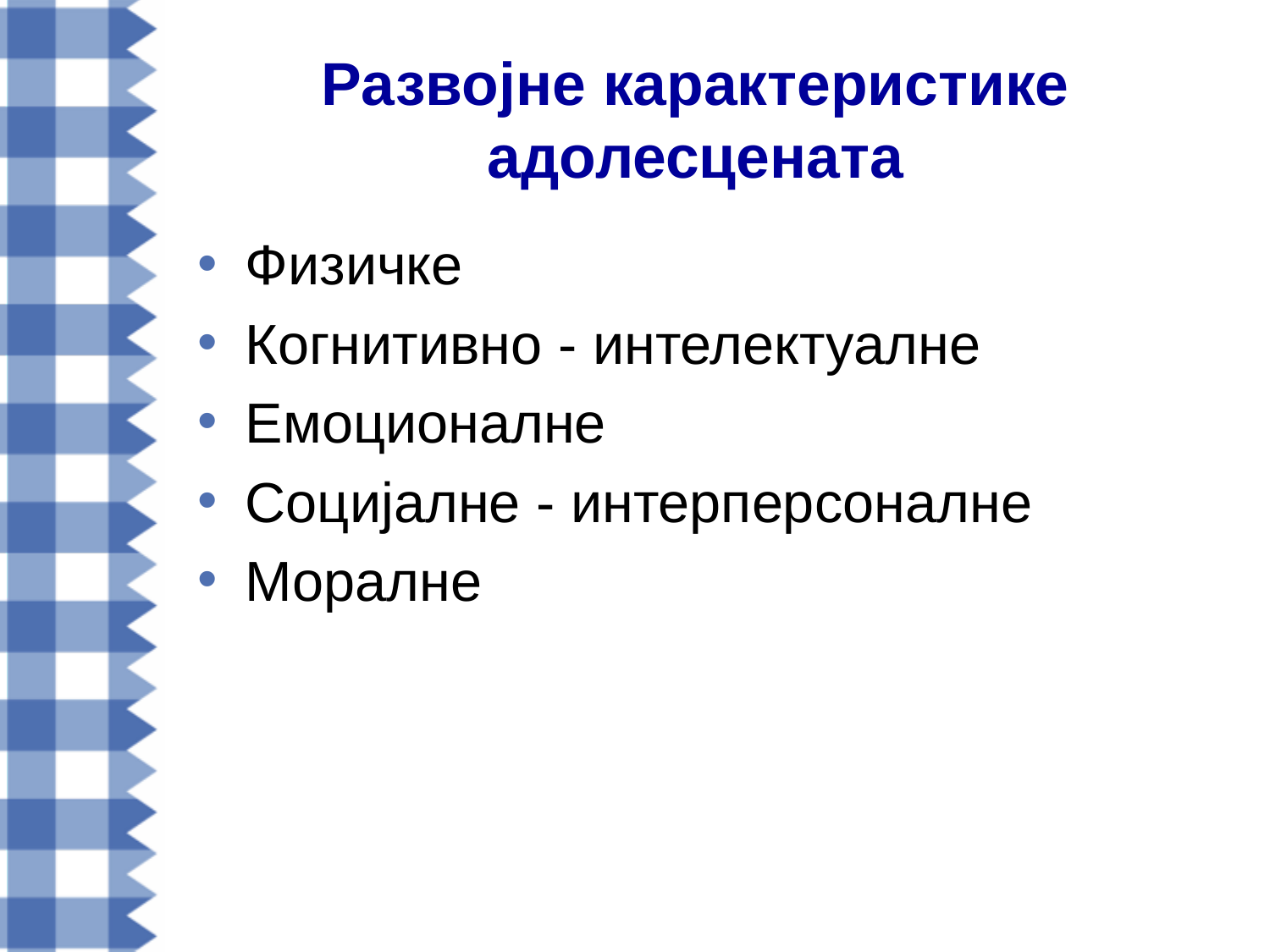

# Развојне карактеристике адолесцената
Физичке
Когнитивно - интелектуалне
Емоционалне
Социјалне - интерперсоналне
Моралне